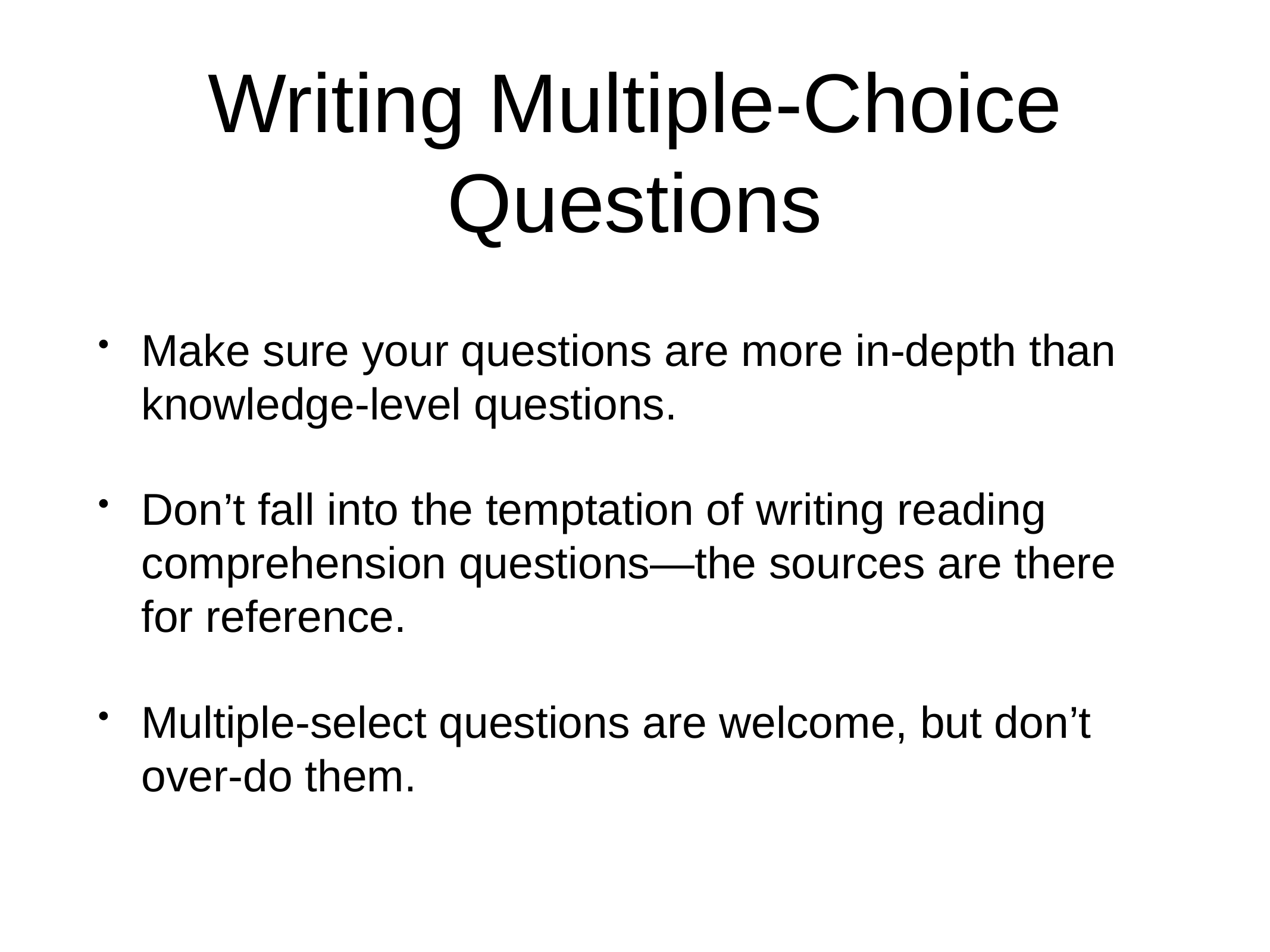

# Writing Multiple-Choice Questions
Make sure your questions are more in-depth than knowledge-level questions.
Don’t fall into the temptation of writing reading comprehension questions—the sources are there for reference.
Multiple-select questions are welcome, but don’t over-do them.